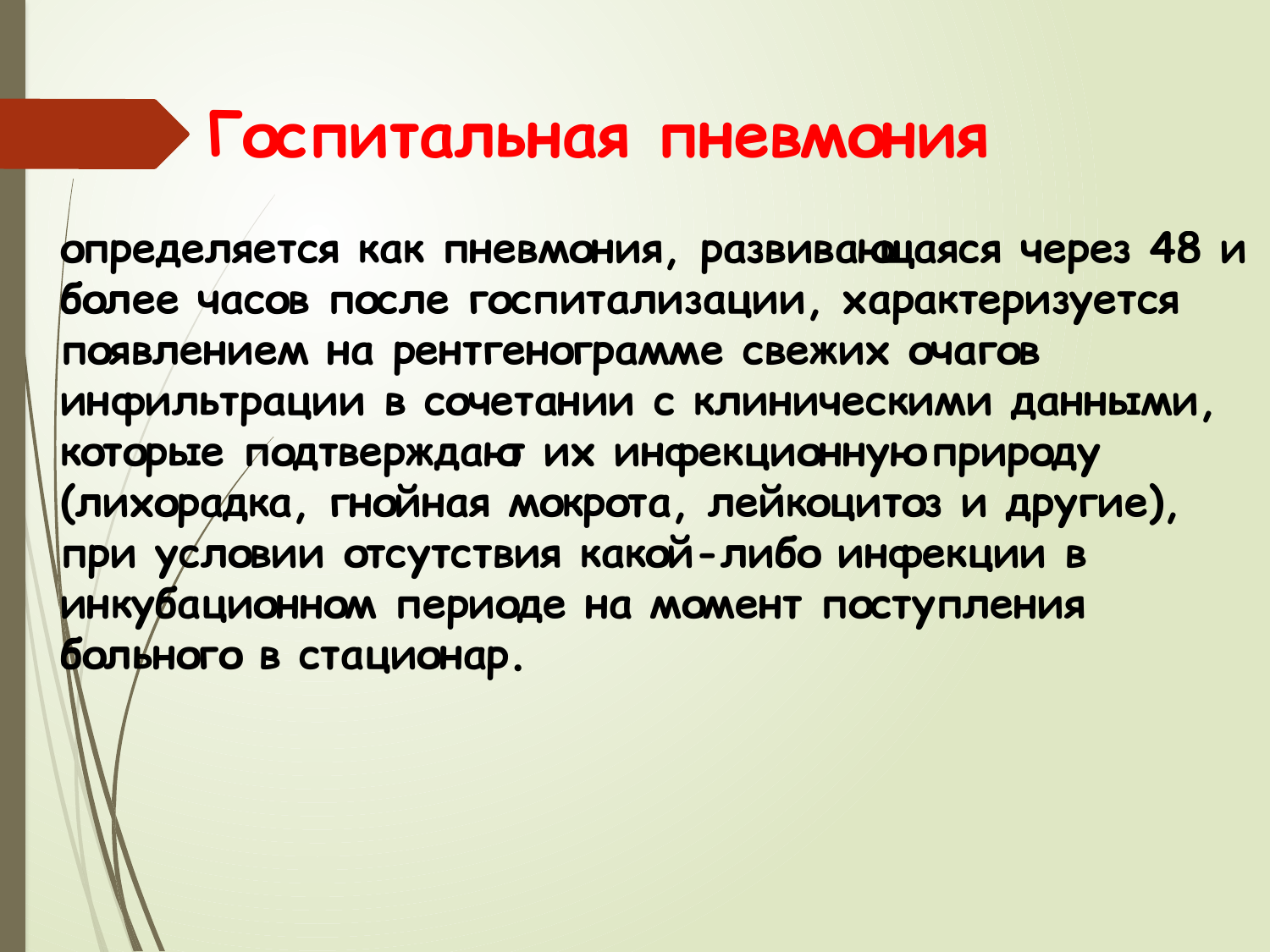

# Госпитальная пневмония

	определяется как пневмония, развивающаяся через 48 и более часов после госпитализации, характеризуется появлением на рентгенограмме свежих очагов инфильтрации в сочетании с клиническими данными, которые подтверждают их инфекционную природу (лихорадка, гнойная мокрота, лейкоцитоз и другие), при условии отсутствия какой-либо инфекции в инкубационном периоде на момент поступления больного в стационар.